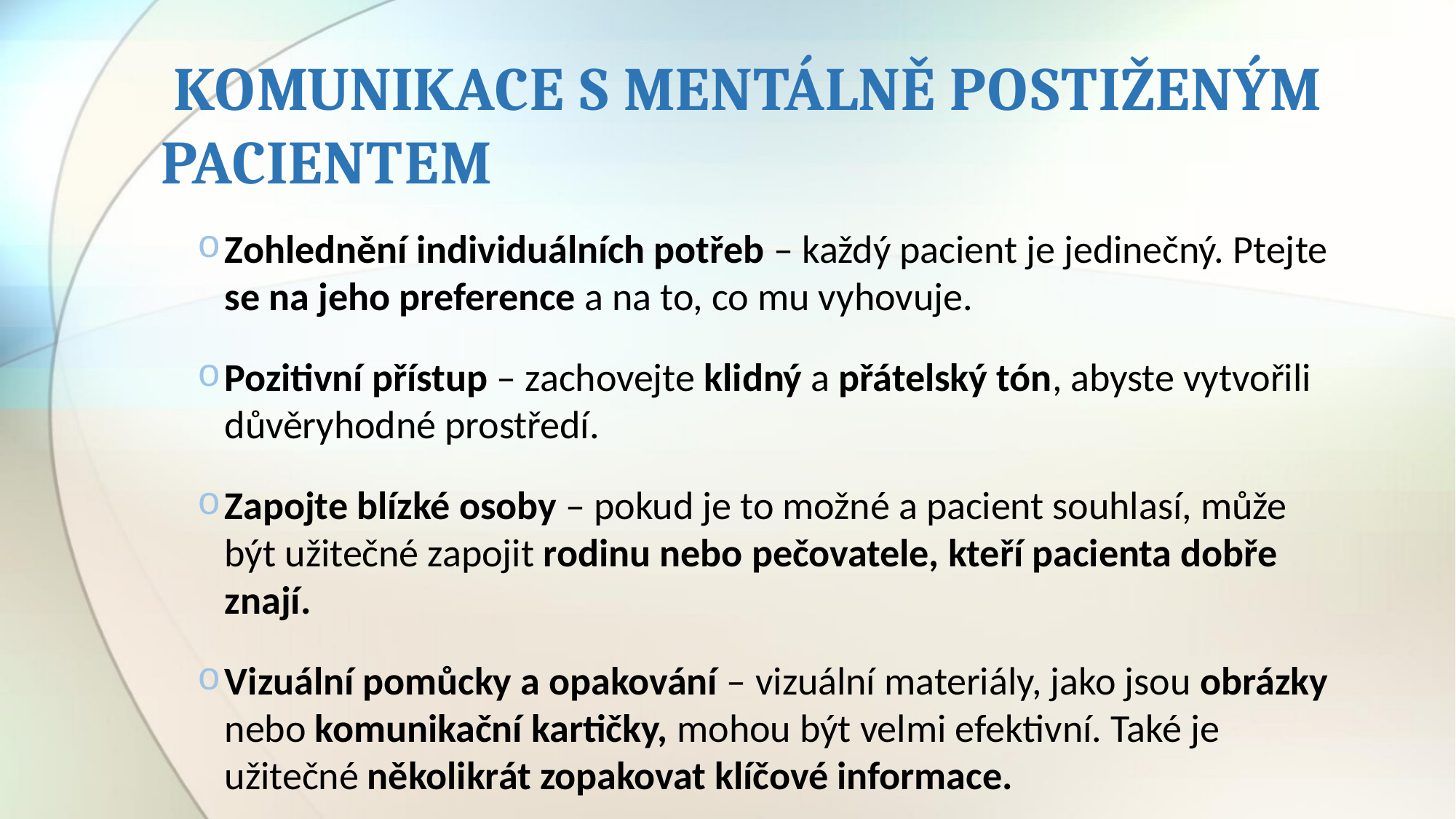

# KOMUNIKACE S MENTÁLNĚ POSTIŽENÝM PACIENTEM
Zohlednění individuálních potřeb – každý pacient je jedinečný. Ptejte se na jeho preference a na to, co mu vyhovuje.
Pozitivní přístup – zachovejte klidný a přátelský tón, abyste vytvořili důvěryhodné prostředí.
Zapojte blízké osoby – pokud je to možné a pacient souhlasí, může být užitečné zapojit rodinu nebo pečovatele, kteří pacienta dobře znají.
Vizuální pomůcky a opakování – vizuální materiály, jako jsou obrázky nebo komunikační kartičky, mohou být velmi efektivní. Také je užitečné několikrát zopakovat klíčové informace.